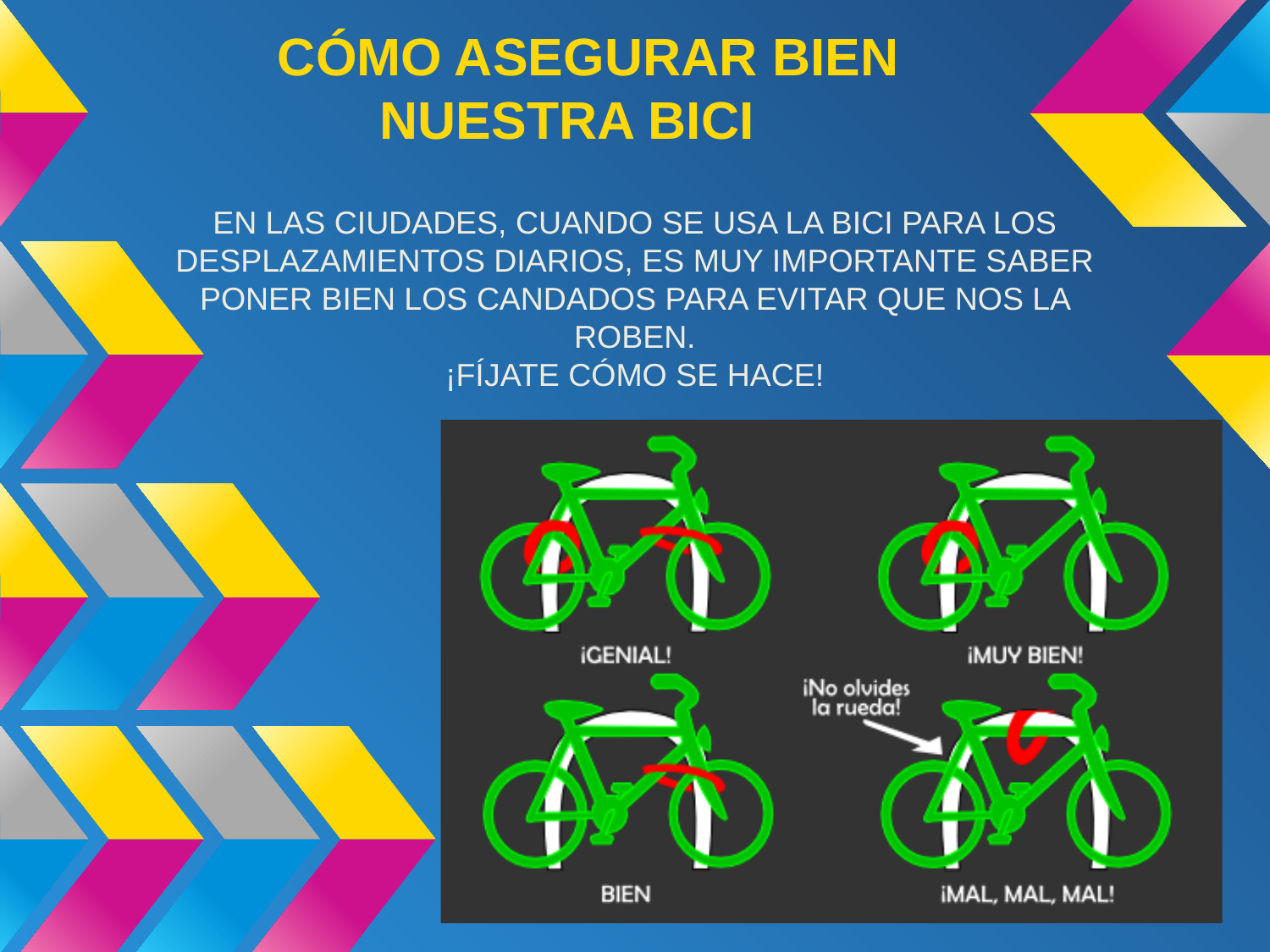

# CÓMO ASEGURAR BIEN NUESTRA BICI
EN LAS CIUDADES, CUANDO SE USA LA BICI PARA LOS DESPLAZAMIENTOS DIARIOS, ES MUY IMPORTANTE SABER PONER BIEN LOS CANDADOS PARA EVITAR QUE NOS LA ROBEN.
¡FÍJATE CÓMO SE HACE!